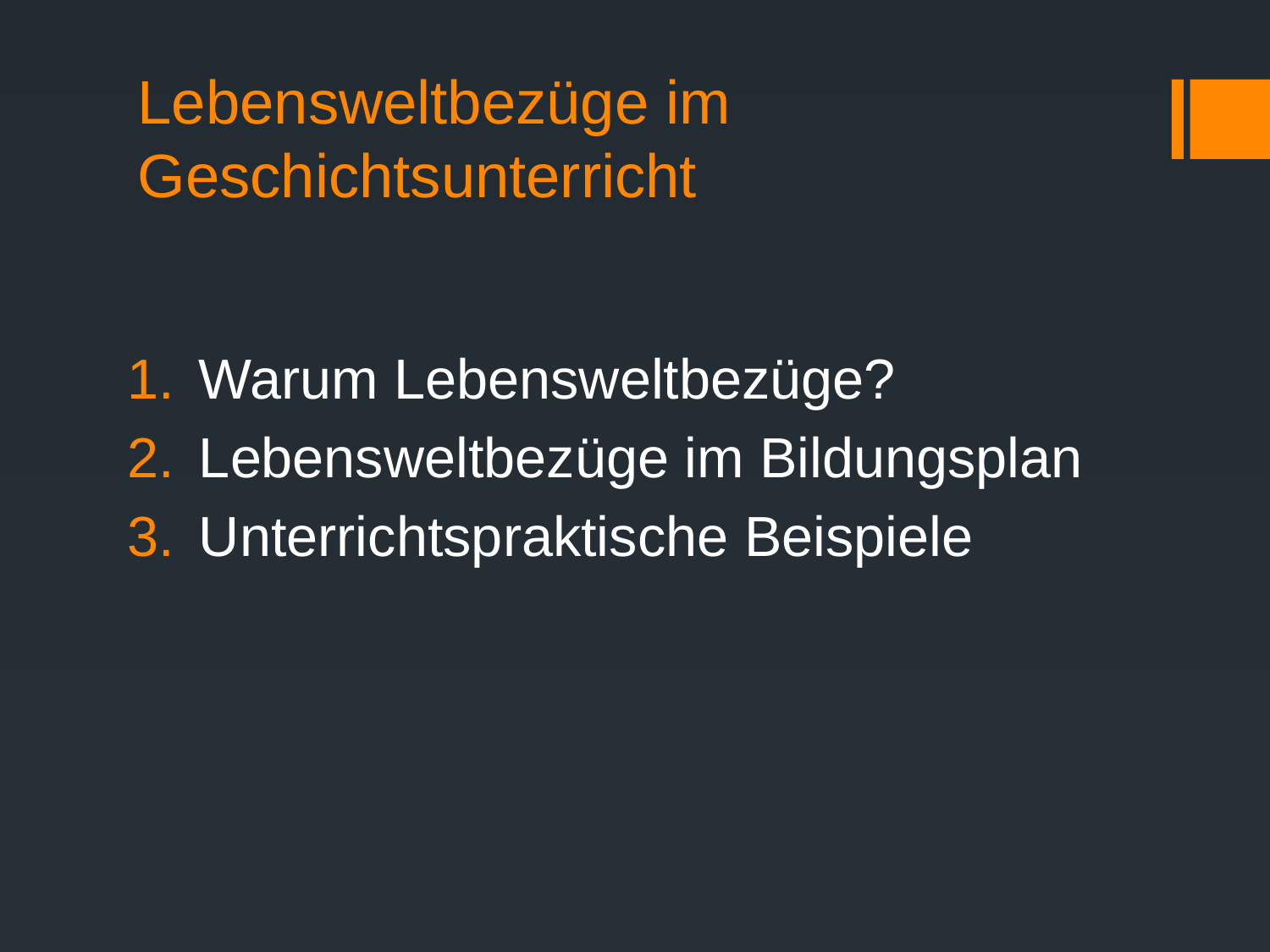

# Lebensweltbezüge im Geschichtsunterricht
Warum Lebensweltbezüge?
Lebensweltbezüge im Bildungsplan
Unterrichtspraktische Beispiele